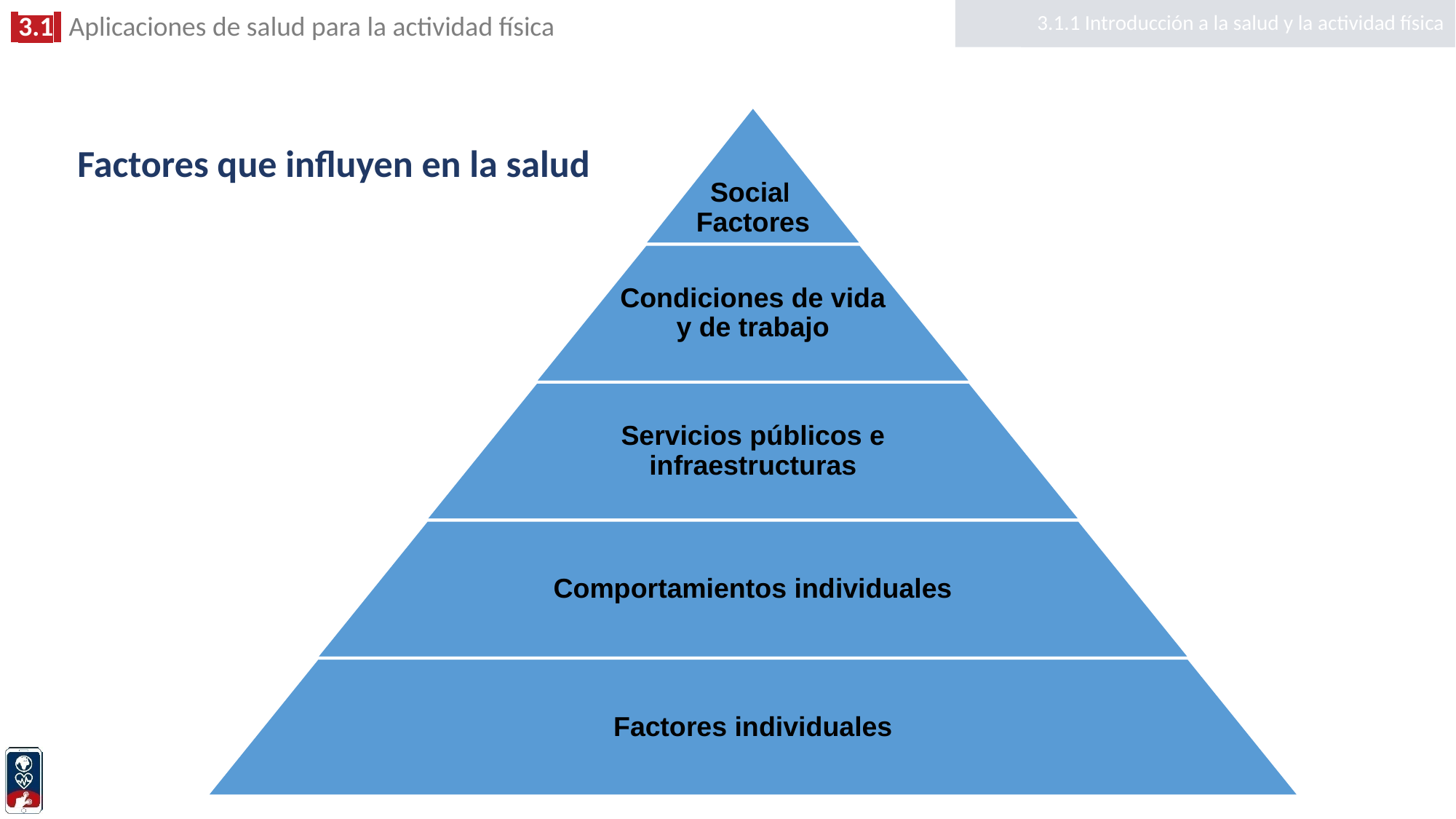

3.1.1 Introducción a la salud y la actividad física
3.1 Introducción a la salud y la actividad física

Social
Factores

Condiciones de vida y de trabajo

Servicios públicos e infraestructuras

Comportamientos individuales

Factores individuales
# Factores que influyen en la salud